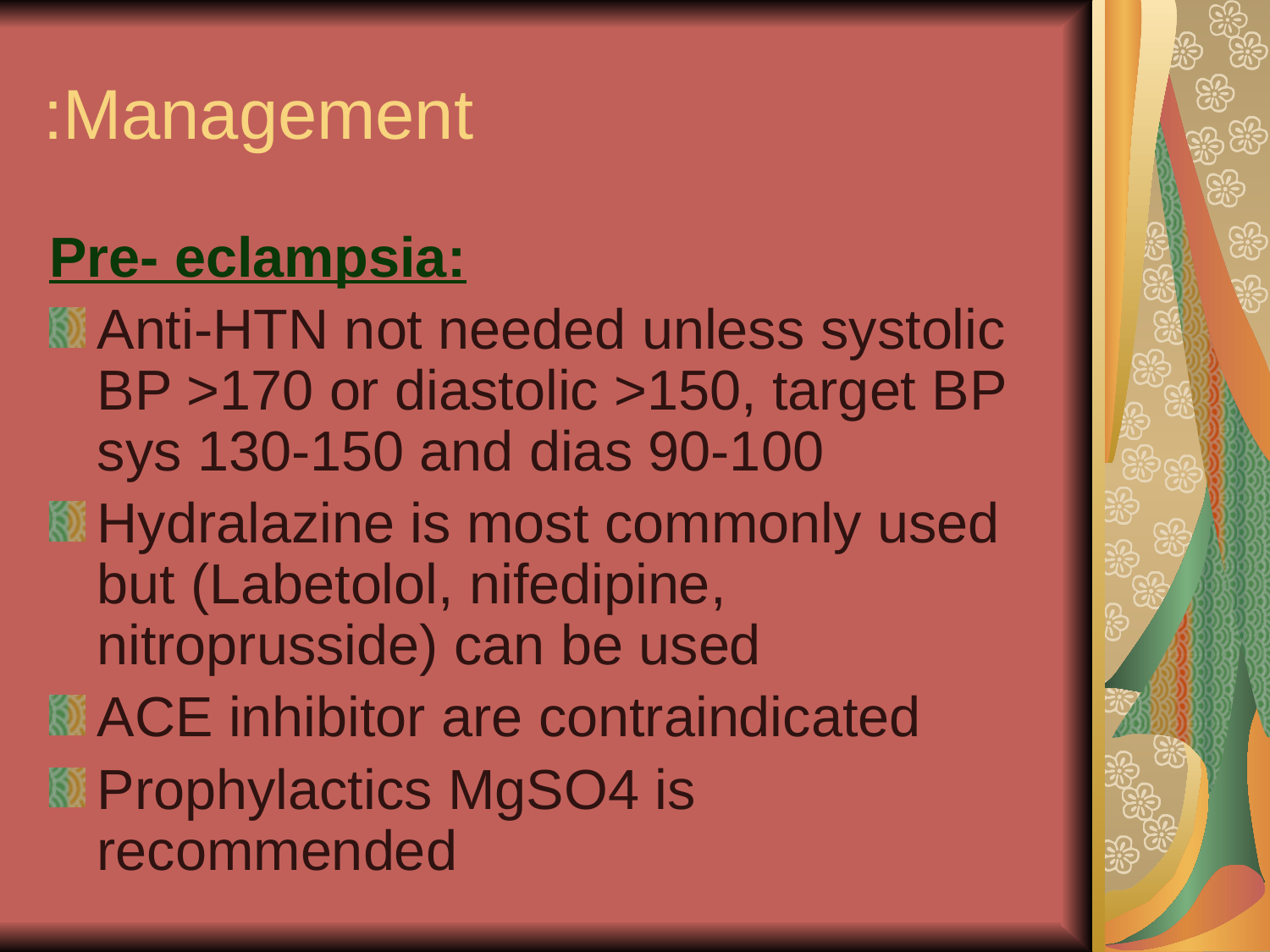

# Management:
Pre- eclampsia:
Anti-HTN not needed unless systolic BP >170 or diastolic >150, target BP sys 130-150 and dias 90-100
Hydralazine is most commonly used but (Labetolol, nifedipine, nitroprusside) can be used
ACE inhibitor are contraindicated
Prophylactics MgSO4 is recommended